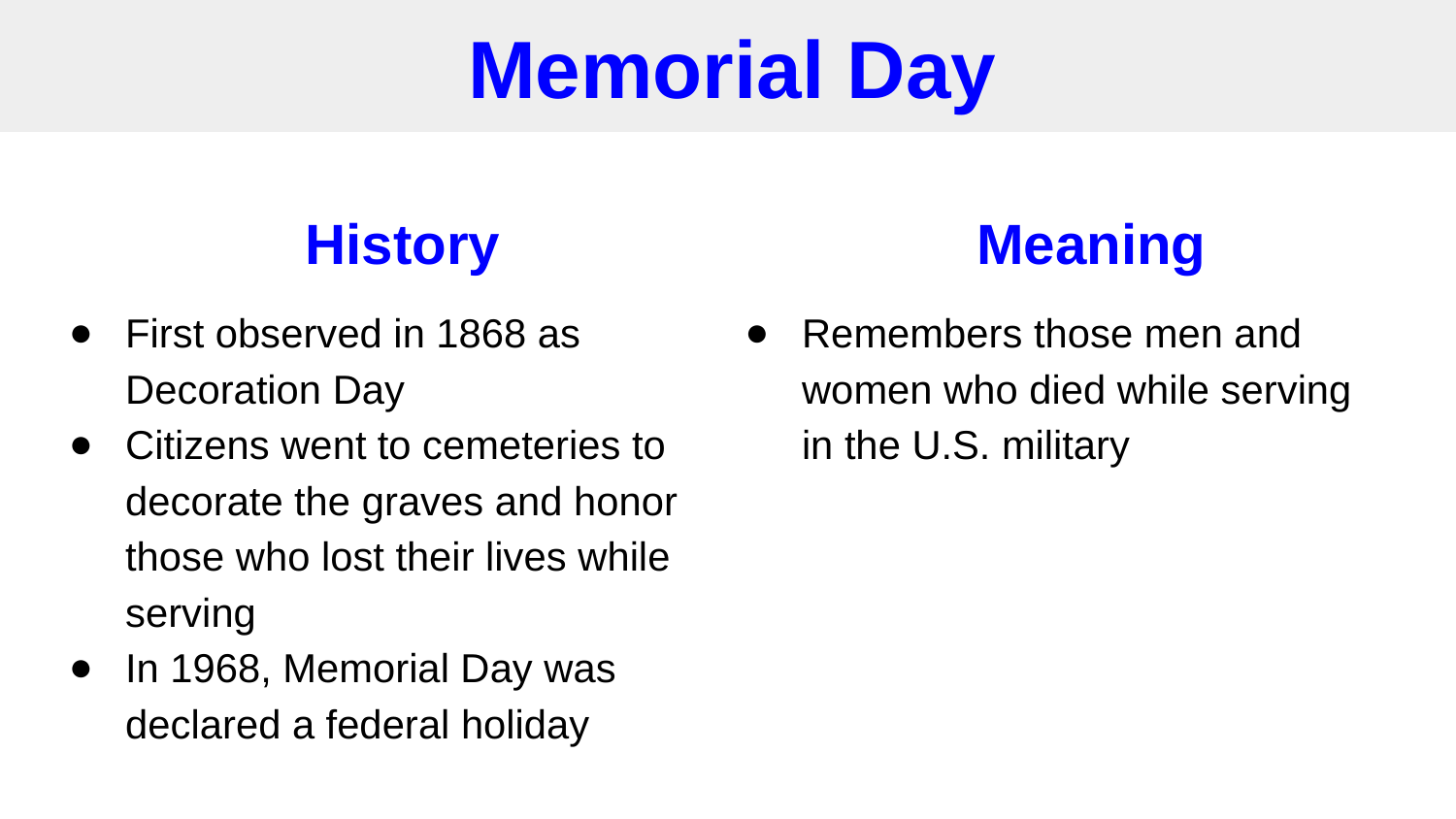

# Memorial Day
History
First observed in 1868 as Decoration Day
Citizens went to cemeteries to decorate the graves and honor those who lost their lives while serving
In 1968, Memorial Day was declared a federal holiday
Meaning
Remembers those men and women who died while serving in the U.S. military